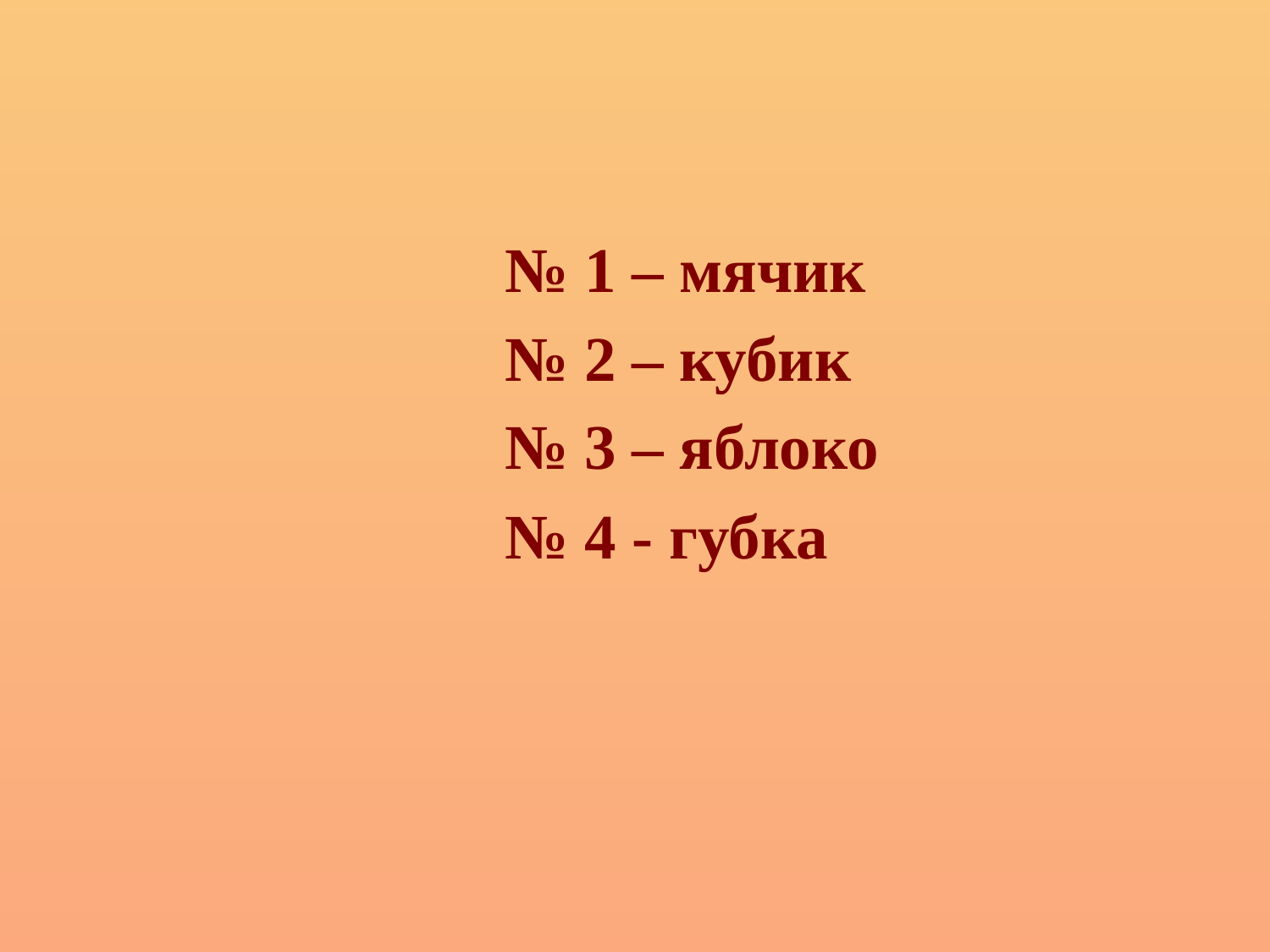

#
				№ 1 – мячик
				№ 2 – кубик
				№ 3 – яблоко
				№ 4 - губка